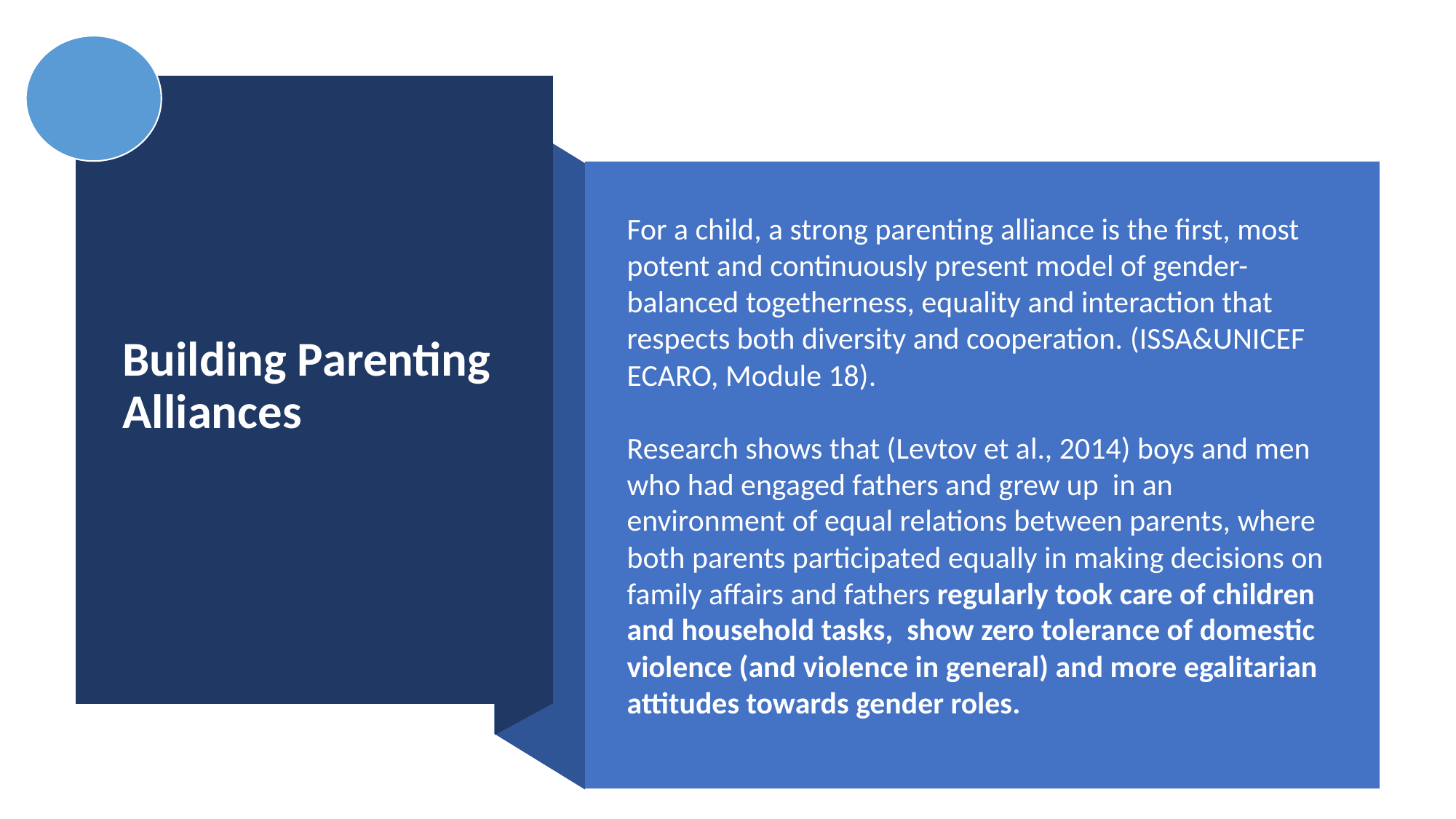

# Building Parenting Alliances

For a child, a strong parenting alliance is the first, most potent and continuously present model of gender-balanced togetherness, equality and interaction that respects both diversity and cooperation. (ISSA&UNICEF ECARO, Module 18).

Research shows that (Levtov et al., 2014) boys and men who had engaged fathers and grew up  in an environment of equal relations between parents, where both parents participated equally in making decisions on family affairs and fathers regularly took care of children and household tasks,  show zero tolerance of domestic violence (and violence in general) and more egalitarian attitudes towards gender roles.